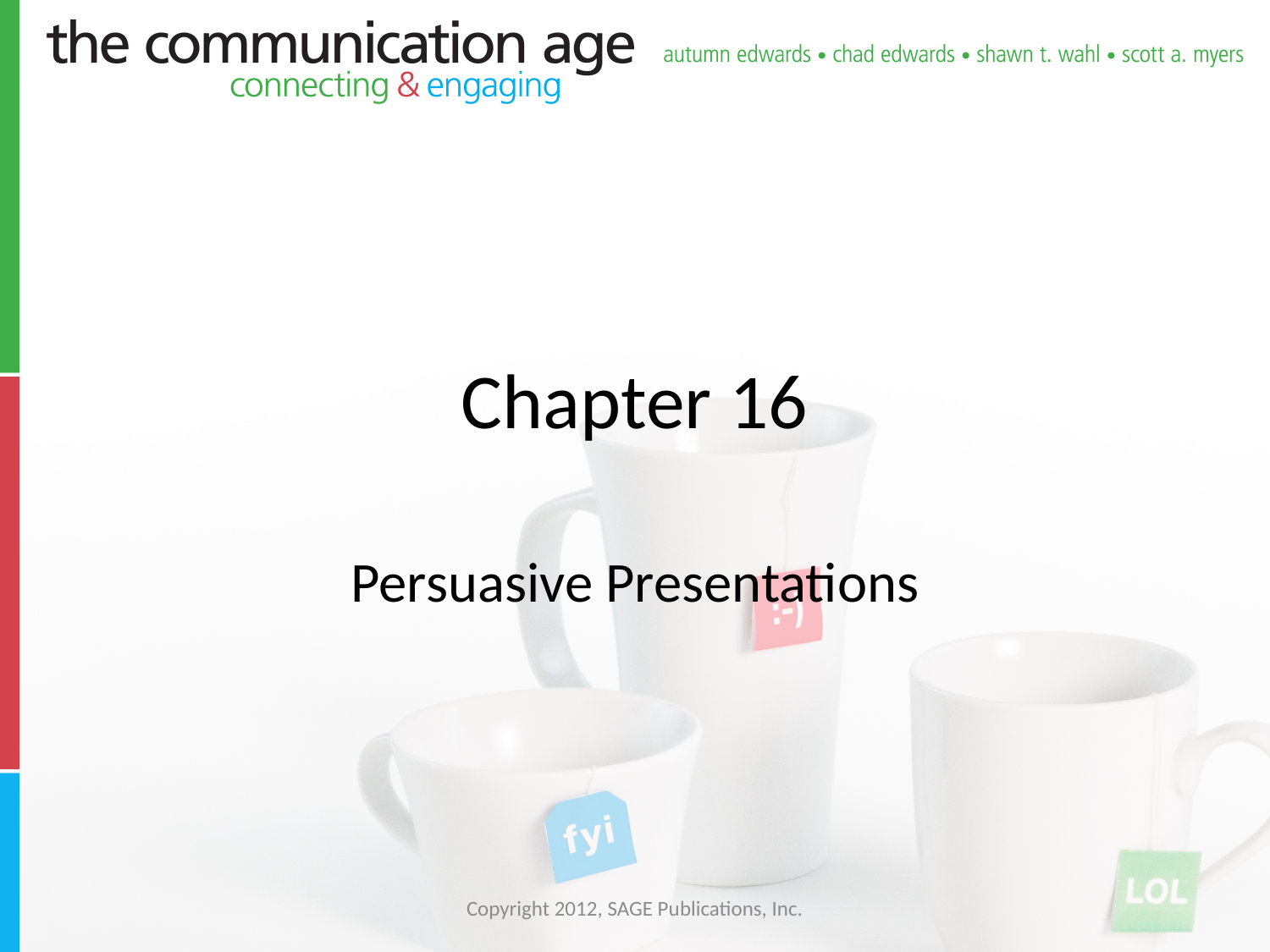

# Chapter 16
Persuasive Presentations
Copyright 2012, SAGE Publications, Inc.